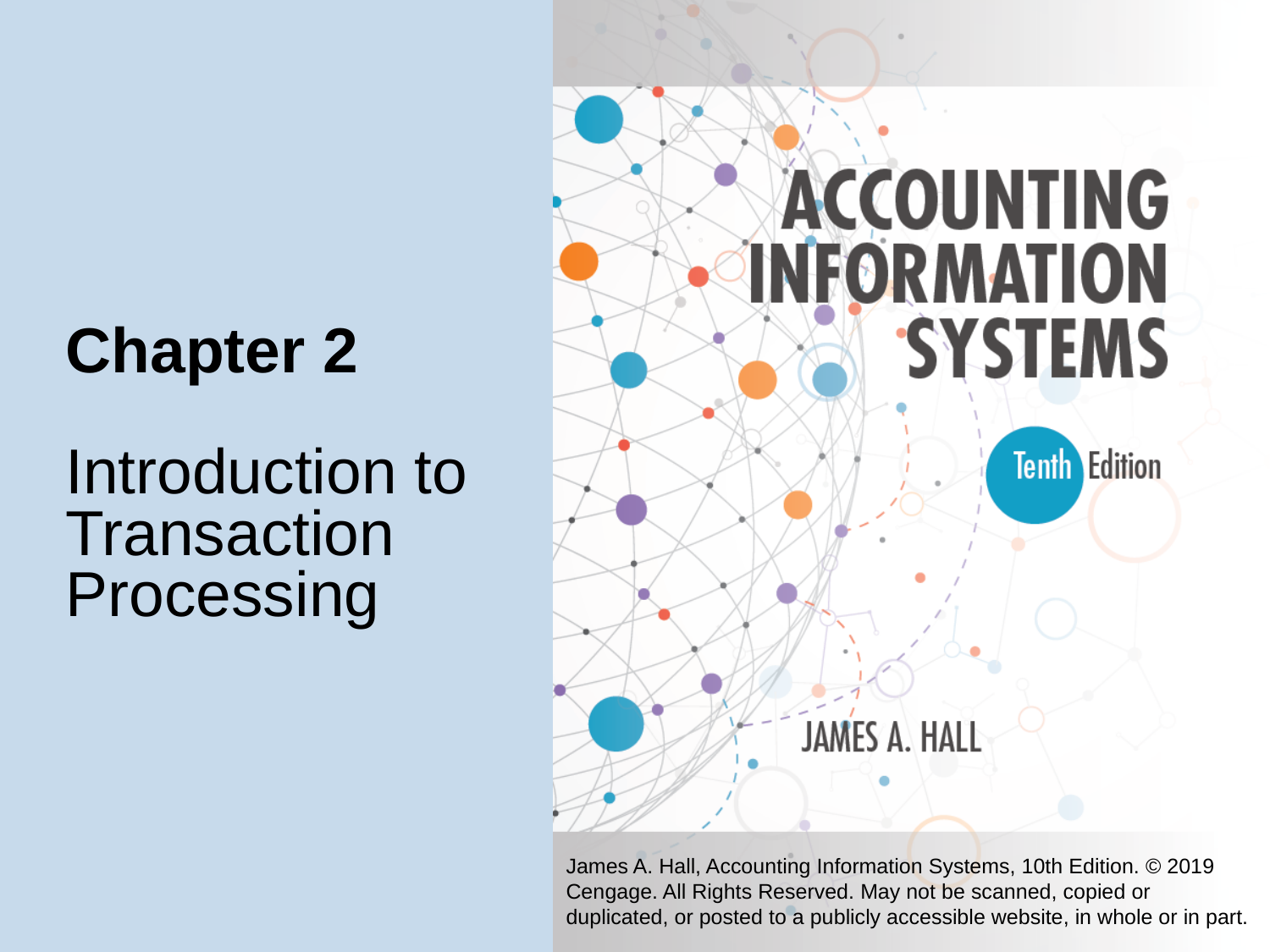

# Chapter 2 Introduction to Transaction Processing